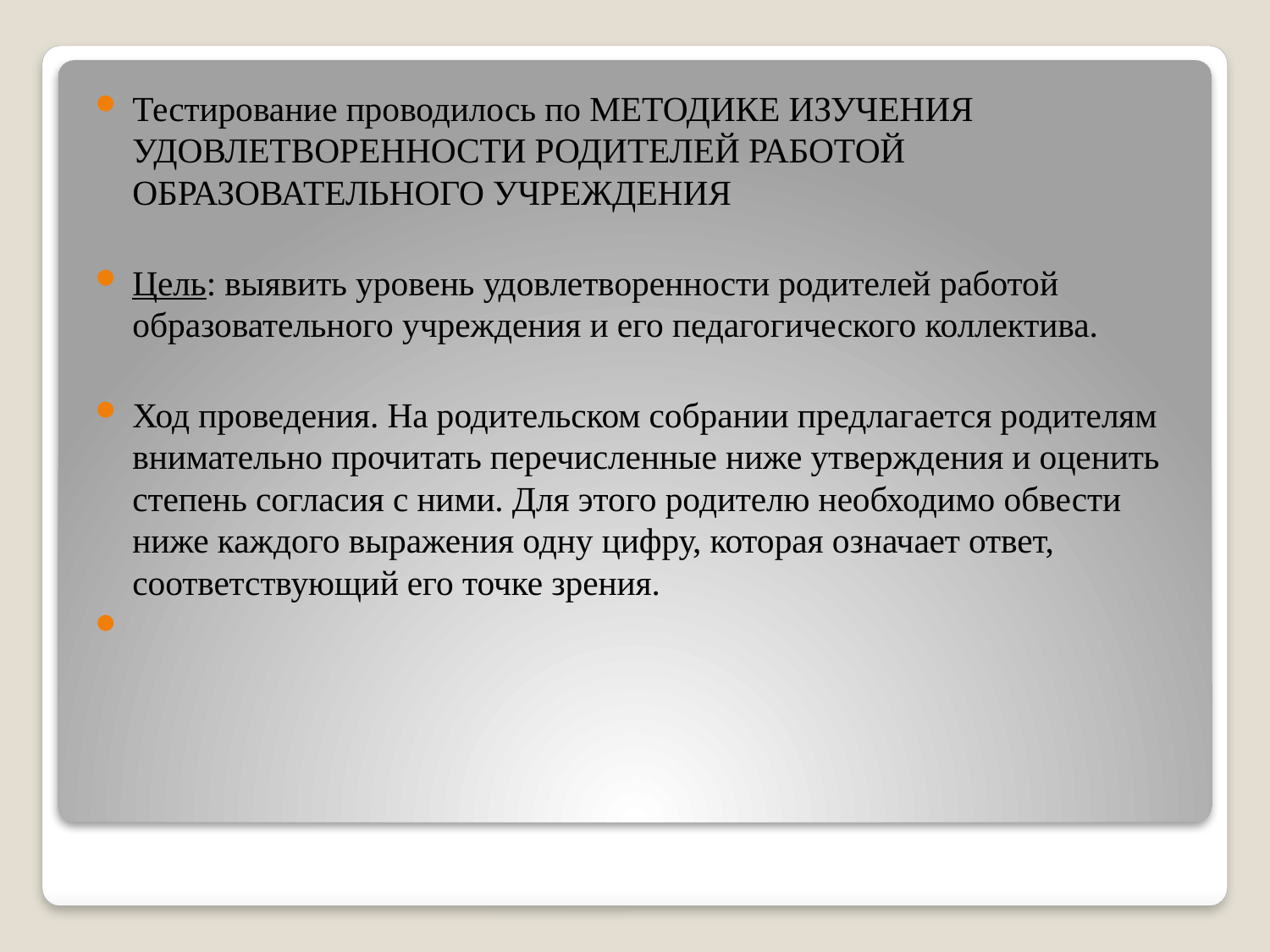

Тестирование проводилось по МЕТОДИКЕ ИЗУЧЕНИЯ УДОВЛЕТВОРЕННОСТИ РОДИТЕЛЕЙ РАБОТОЙ ОБРАЗОВАТЕЛЬНОГО УЧРЕЖДЕНИЯ

Цель: выявить уровень удовлетворенности родителей работой образовательного учреждения и его педагогического коллектива.

Ход проведения. На родительском собрании предлагается родителям внимательно прочитать перечисленные ниже утверждения и оценить степень согласия с ними. Для этого родителю необходимо обвести ниже каждого выражения одну цифру, которая означает ответ, соответствующий его точке зрения.

#